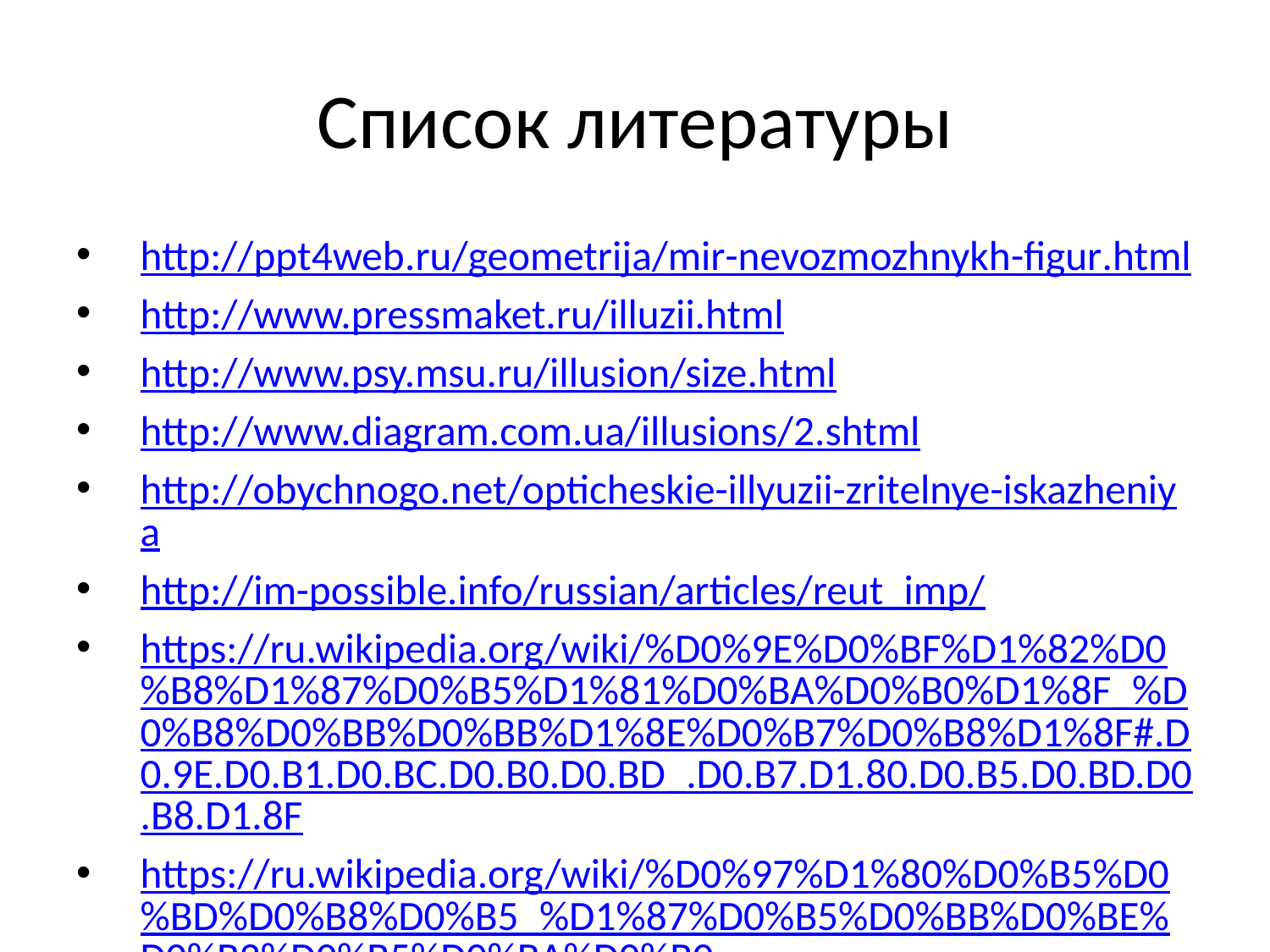

# Список литературы
http://ppt4web.ru/geometrija/mir-nevozmozhnykh-figur.html
http://www.pressmaket.ru/illuzii.html
http://www.psy.msu.ru/illusion/size.html
http://www.diagram.com.ua/illusions/2.shtml
http://obychnogo.net/opticheskie-illyuzii-zritelnye-iskazheniya
http://im-possible.info/russian/articles/reut_imp/
https://ru.wikipedia.org/wiki/%D0%9E%D0%BF%D1%82%D0%B8%D1%87%D0%B5%D1%81%D0%BA%D0%B0%D1%8F_%D0%B8%D0%BB%D0%BB%D1%8E%D0%B7%D0%B8%D1%8F#.D0.9E.D0.B1.D0.BC.D0.B0.D0.BD_.D0.B7.D1.80.D0.B5.D0.BD.D0.B8.D1.8F
https://ru.wikipedia.org/wiki/%D0%97%D1%80%D0%B5%D0%BD%D0%B8%D0%B5_%D1%87%D0%B5%D0%BB%D0%BE%D0%B2%D0%B5%D0%BA%D0%B0
http://megabook.ru/article/%D0%97%D1%80%D0%B8%D1%82%D0%B5%D0%BB%D1%8C%D0%BD%D1%8B%D0%B5%20%D0%B8%D0%BB%D0%BB%D1%8E%D0%B7%D0%B8%D0%B8
http://www.illuzi.ru/illusion/popular